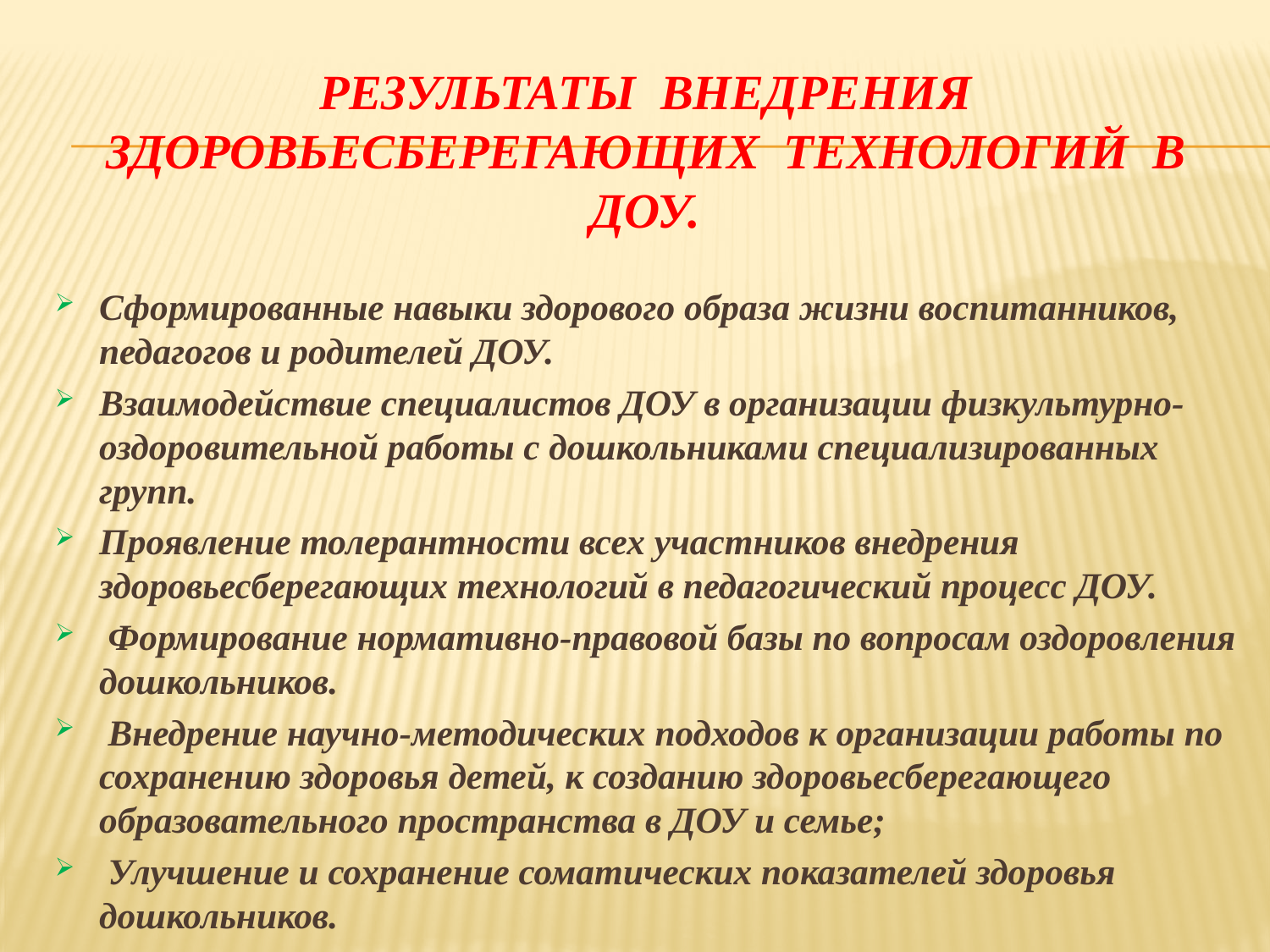

# Результаты  внедрения здоровьесберегающих  технологий  в ДОУ.
Сформированные навыки здорового образа жизни воспитанников, педагогов и родителей ДОУ.
Взаимодействие специалистов ДОУ в организации физкультурно-оздоровительной работы с дошкольниками специализированных групп.
Проявление толерантности всех участников внедрения здоровьесберегающих технологий в педагогический процесс ДОУ.
 Формирование нормативно-правовой базы по вопросам оздоровления дошкольников.
 Внедрение научно-методических подходов к организации работы по сохранению здоровья детей, к созданию здоровьесберегающего образовательного пространства в ДОУ и семье;
 Улучшение и сохранение соматических показателей здоровья дошкольников.